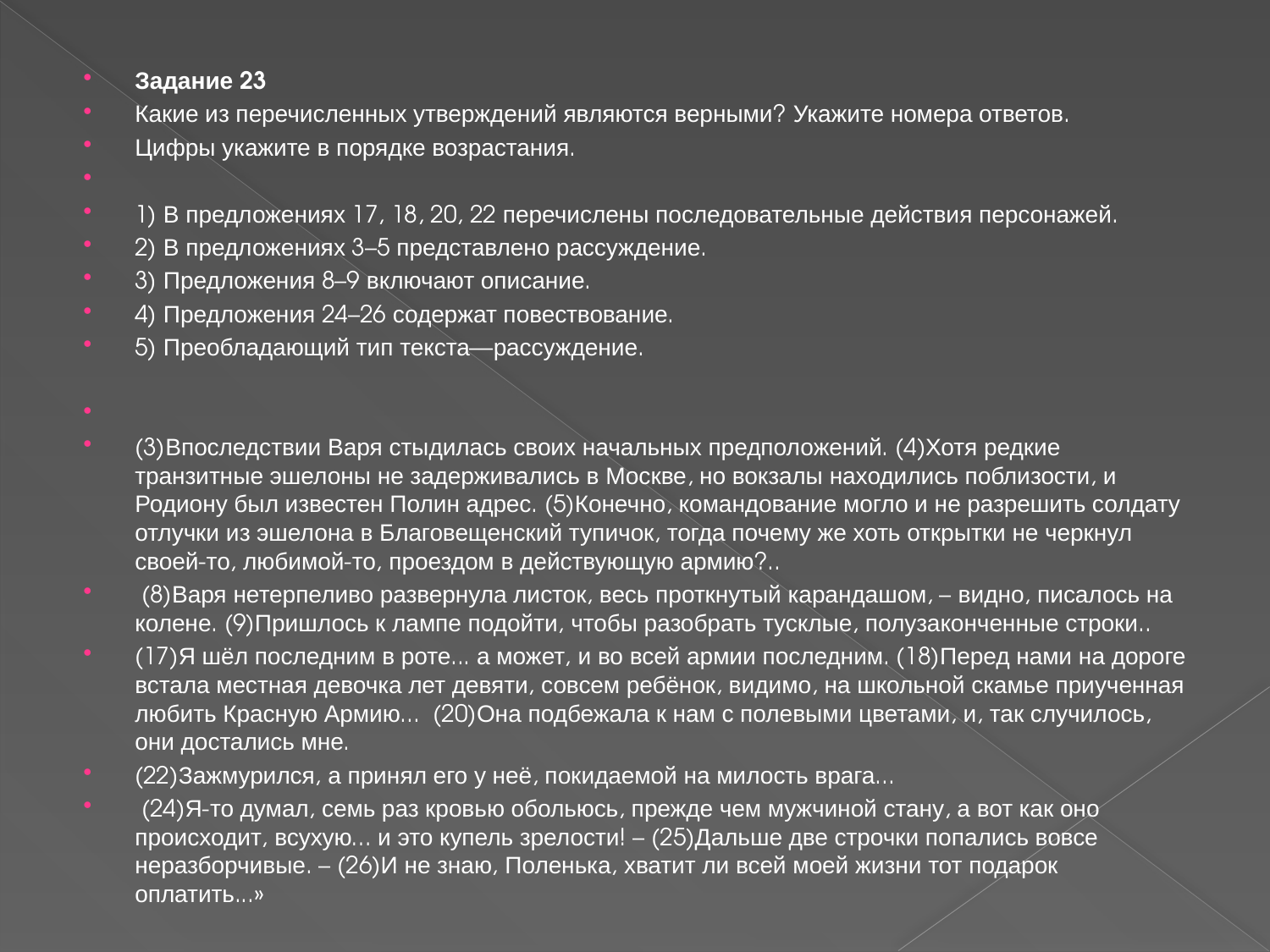

Задание 23
Какие из перечисленных утверждений являются верными? Укажите номера ответов.
Цифры укажите в порядке возрастания.

1) В предложениях 17, 18, 20, 22 перечислены последовательные действия персонажей.
2) В предложениях 3–5 представлено рассуждение.
3) Предложения 8–9 включают описание.
4) Предложения 24–26 содержат повествование.
5) Преобладающий тип текста—рассуждение.

(3)Впоследствии Варя стыдилась своих начальных предположений. (4)Хотя редкие транзитные эшелоны не задерживались в Москве, но вокзалы находились поблизости, и Родиону был известен Полин адрес. (5)Конечно, командование могло и не разрешить солдату отлучки из эшелона в Благовещенский тупичок, тогда почему же хоть открытки не черкнул своей-то, любимой-то, проездом в действующую армию?..
 (8)Варя нетерпеливо развернула листок, весь проткнутый карандашом, – видно, писалось на колене. (9)Пришлось к лампе подойти, чтобы разобрать тусклые, полузаконченные строки..
(17)Я шёл последним в роте... а может, и во всей армии последним. (18)Перед нами на дороге встала местная девочка лет девяти, совсем ребёнок, видимо, на школьной скамье приученная любить Красную Армию...  (20)Она подбежала к нам с полевыми цветами, и, так случилось, они достались мне.
(22)Зажмурился, а принял его у неё, покидаемой на милость врага...
 (24)Я-то думал, семь раз кровью обольюсь, прежде чем мужчиной стану, а вот как оно происходит, всухую… и это купель зрелости! – (25)Дальше две строчки попались вовсе неразборчивые. – (26)И не знаю, Поленька, хватит ли всей моей жизни тот подарок оплатить...»